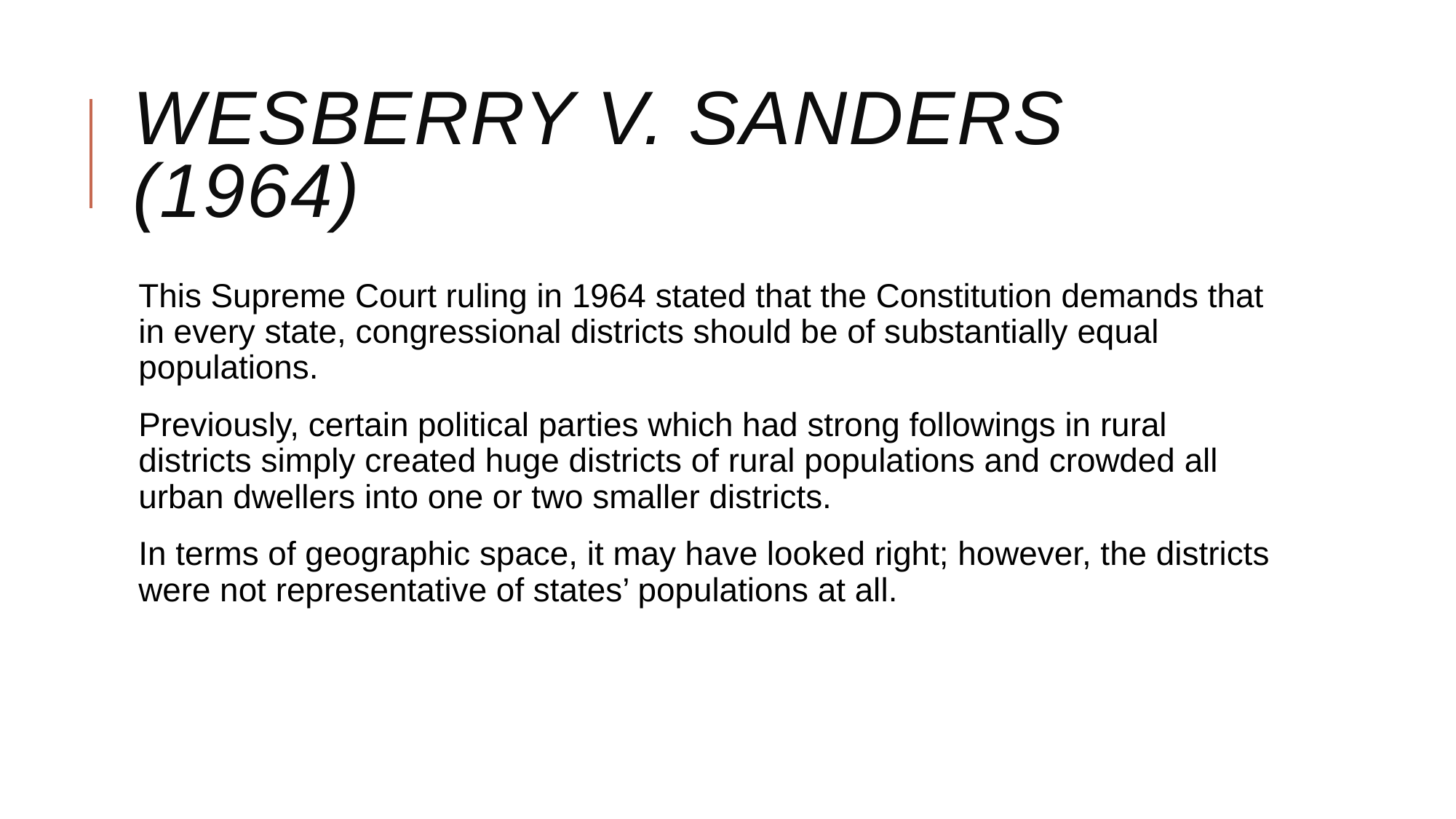

# Wesberry V. Sanders (1964)
This Supreme Court ruling in 1964 stated that the Constitution demands that in every state, congressional districts should be of substantially equal populations.
Previously, certain political parties which had strong followings in rural districts simply created huge districts of rural populations and crowded all urban dwellers into one or two smaller districts.
In terms of geographic space, it may have looked right; however, the districts were not representative of states’ populations at all.